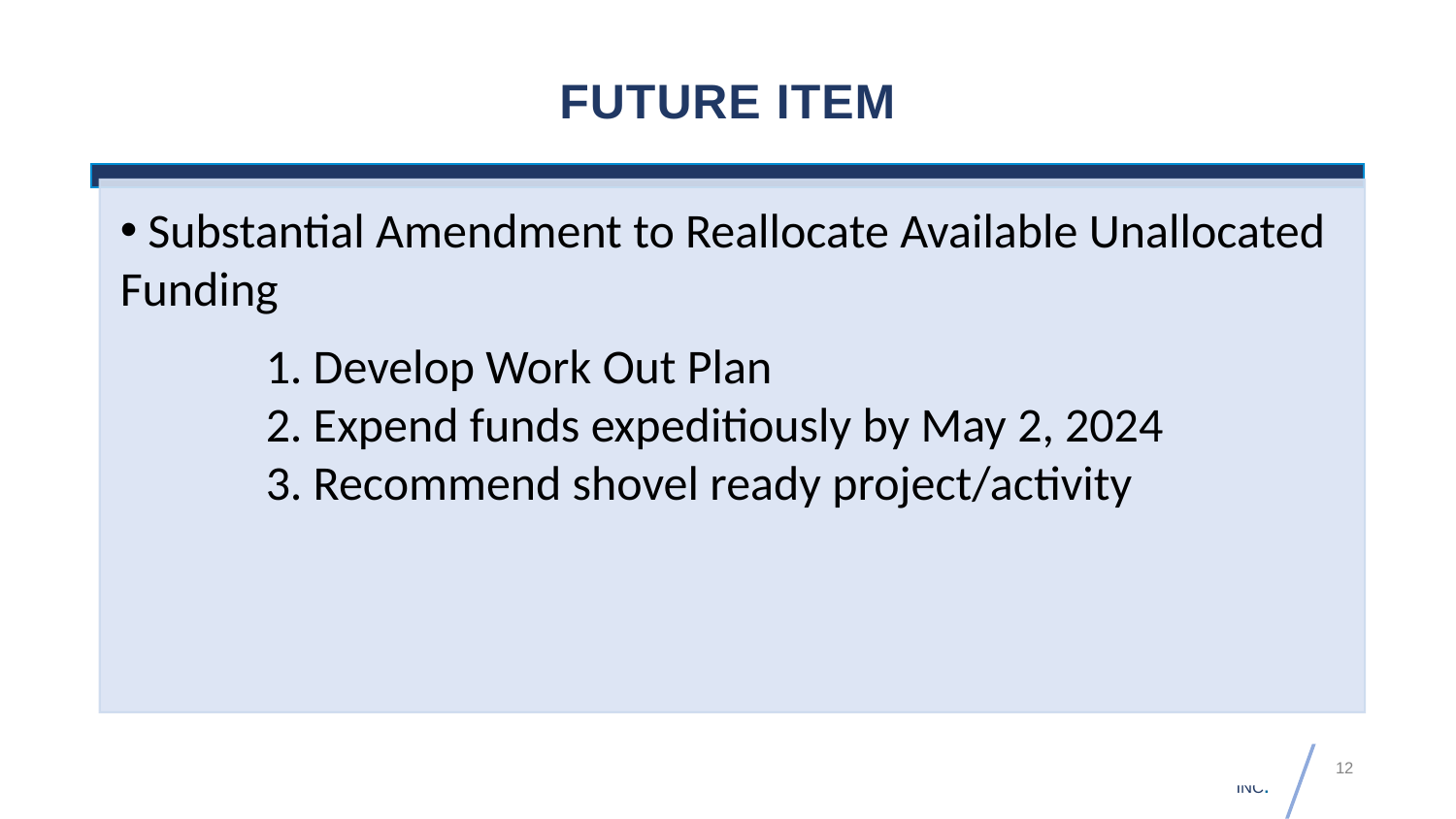

Future item

 Substantial Amendment to Reallocate Available Unallocated Funding

	1. Develop Work Out Plan
	2. Expend funds expeditiously by May 2, 2024
	3. Recommend shovel ready project/activity